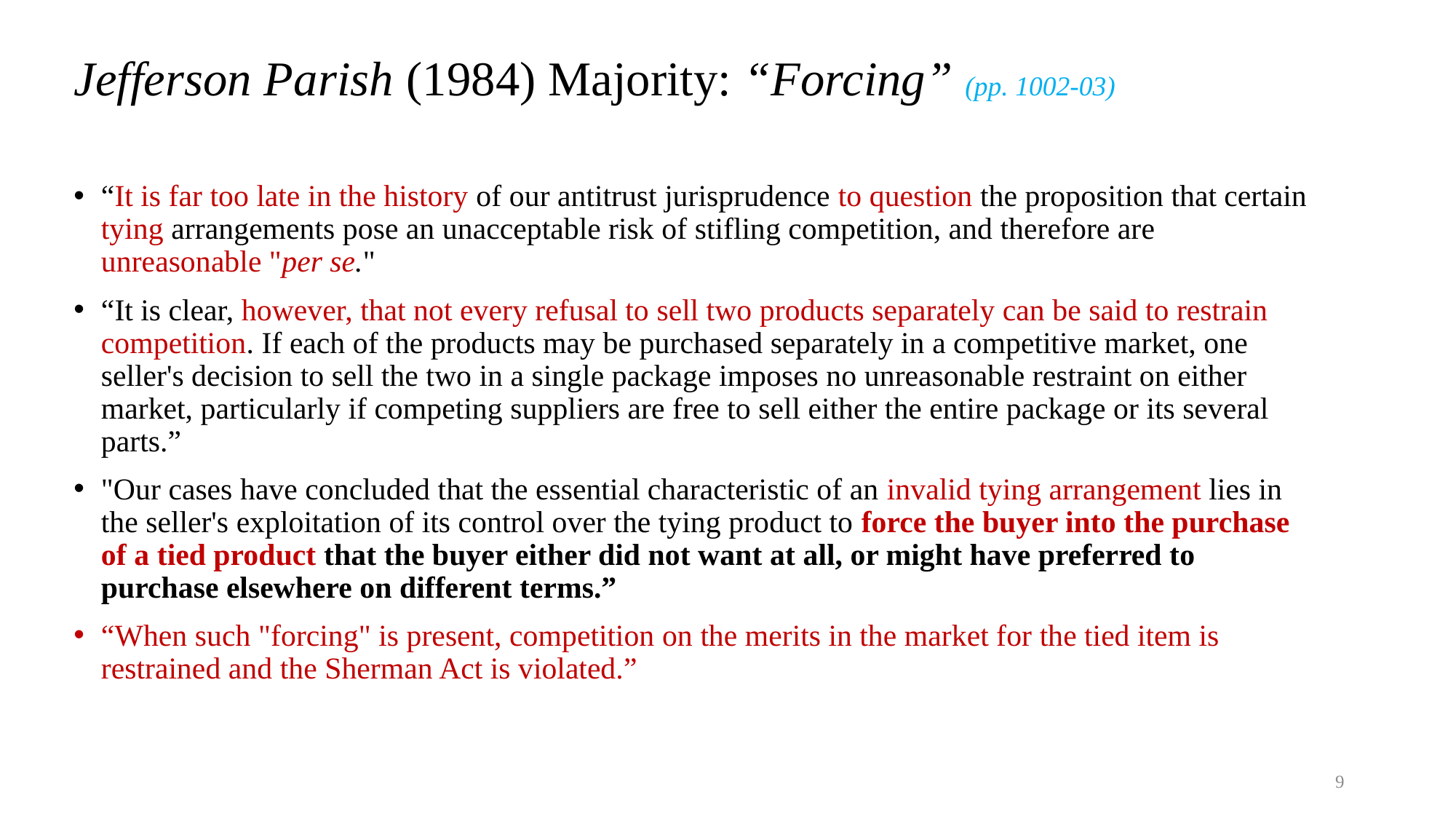

# Jefferson Parish (1984) Majority: “Forcing” (pp. 1002-03)
“It is far too late in the history of our antitrust jurisprudence to question the proposition that certain tying arrangements pose an unacceptable risk of stifling competition, and therefore are unreasonable "per se."
“It is clear, however, that not every refusal to sell two products separately can be said to restrain competition. If each of the products may be purchased separately in a competitive market, one seller's decision to sell the two in a single package imposes no unreasonable restraint on either market, particularly if competing suppliers are free to sell either the entire package or its several parts.”
"Our cases have concluded that the essential characteristic of an invalid tying arrangement lies in the seller's exploitation of its control over the tying product to force the buyer into the purchase of a tied product that the buyer either did not want at all, or might have preferred to purchase elsewhere on different terms.”
“When such "forcing" is present, competition on the merits in the market for the tied item is restrained and the Sherman Act is violated.”

9